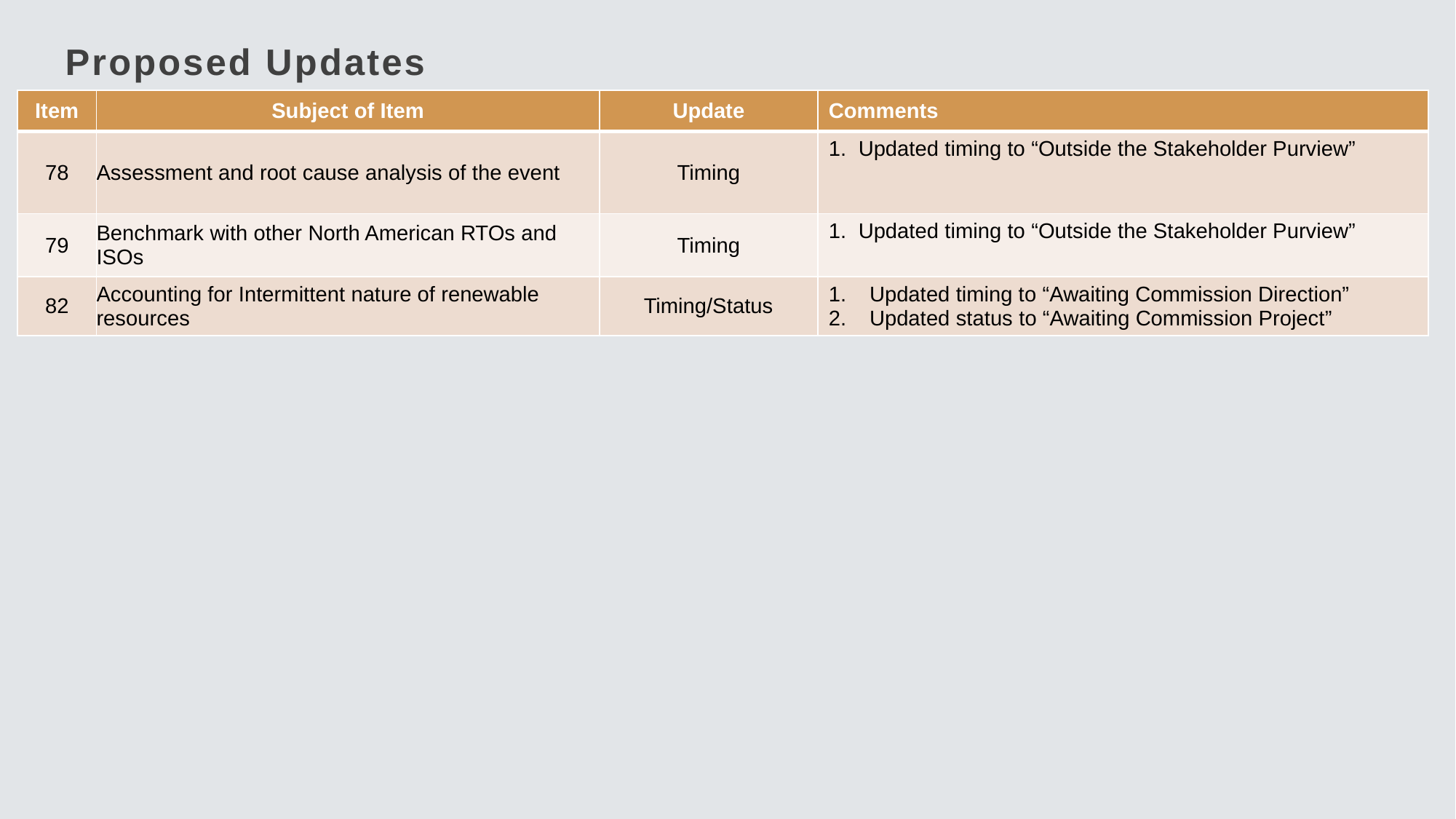

# Proposed Updates
| Item | Subject of Item | Update | Comments |
| --- | --- | --- | --- |
| 78 | Assessment and root cause analysis of the event | Timing | 1. Updated timing to “Outside the Stakeholder Purview” |
| 79 | Benchmark with other North American RTOs and ISOs | Timing | 1. Updated timing to “Outside the Stakeholder Purview” |
| 82 | Accounting for Intermittent nature of renewable resources | Timing/Status | Updated timing to “Awaiting Commission Direction” Updated status to “Awaiting Commission Project” |